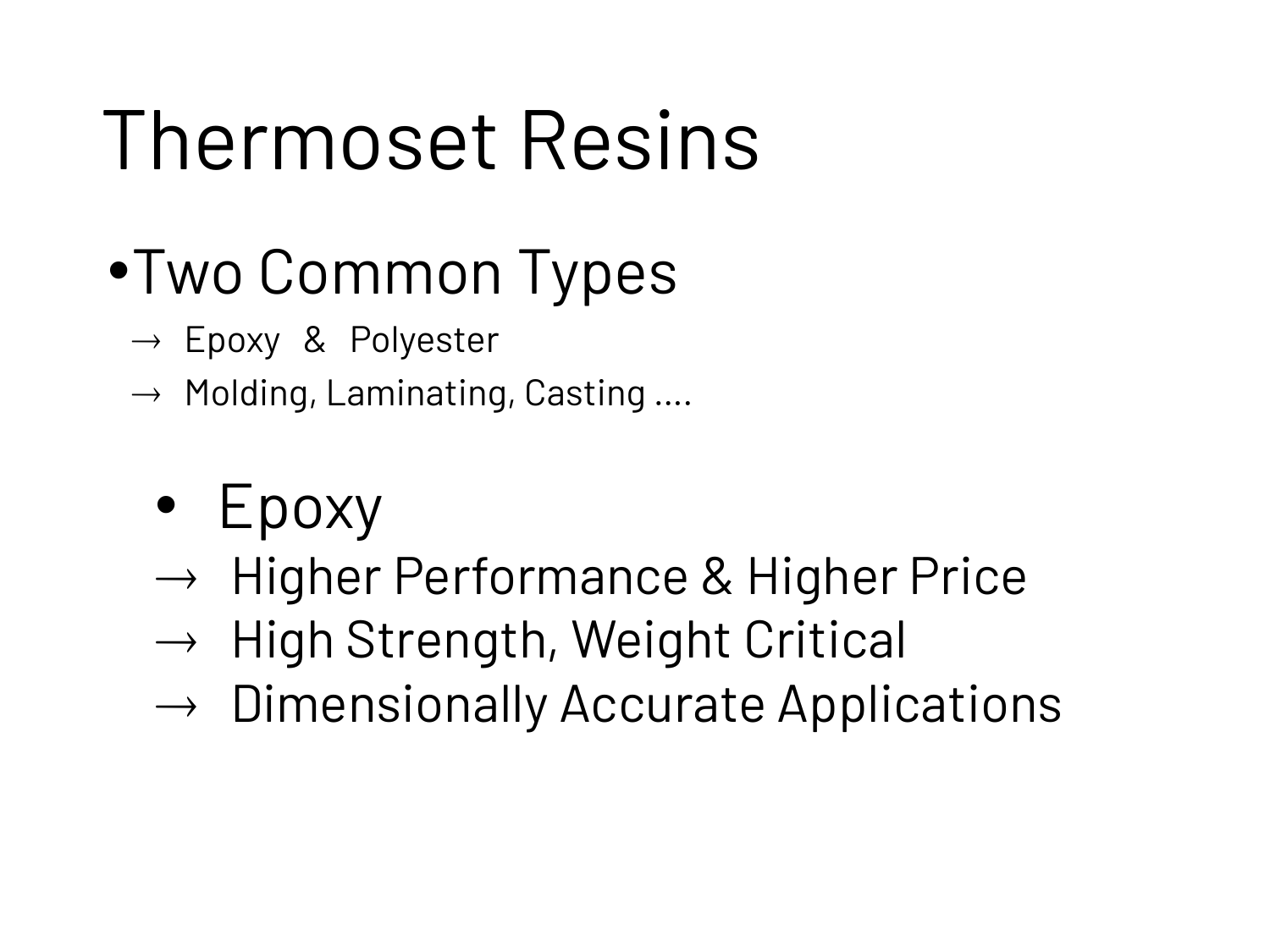

# Thermoset Resins
Two Common Types
	→   Epoxy   &   Polyester
	→   Molding, Laminating, Casting ….

   Epoxy
→   Higher Performance & Higher Price
→   High Strength, Weight Critical
→   Dimensionally Accurate Applications